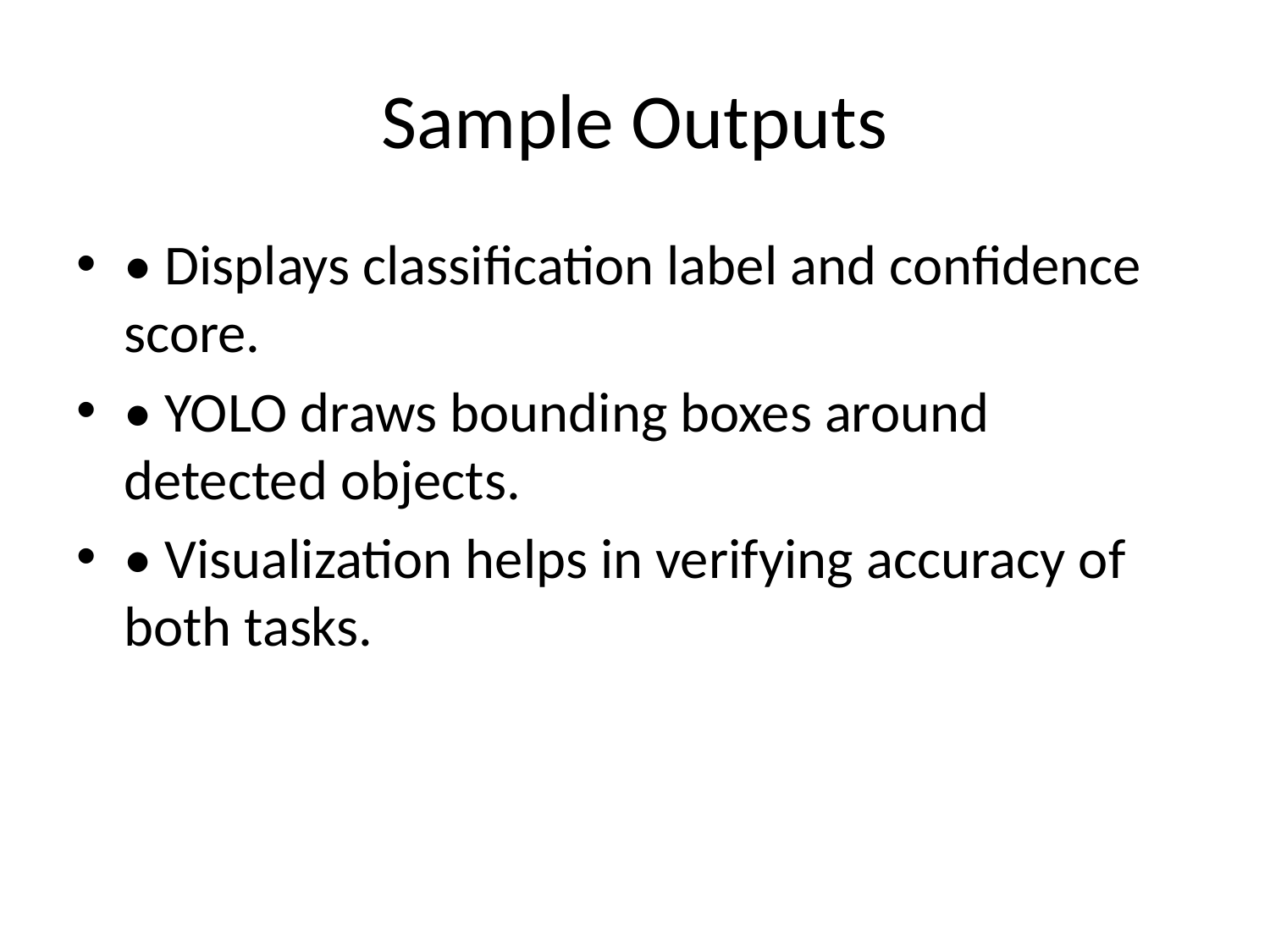

# Sample Outputs
• Displays classification label and confidence score.
• YOLO draws bounding boxes around detected objects.
• Visualization helps in verifying accuracy of both tasks.